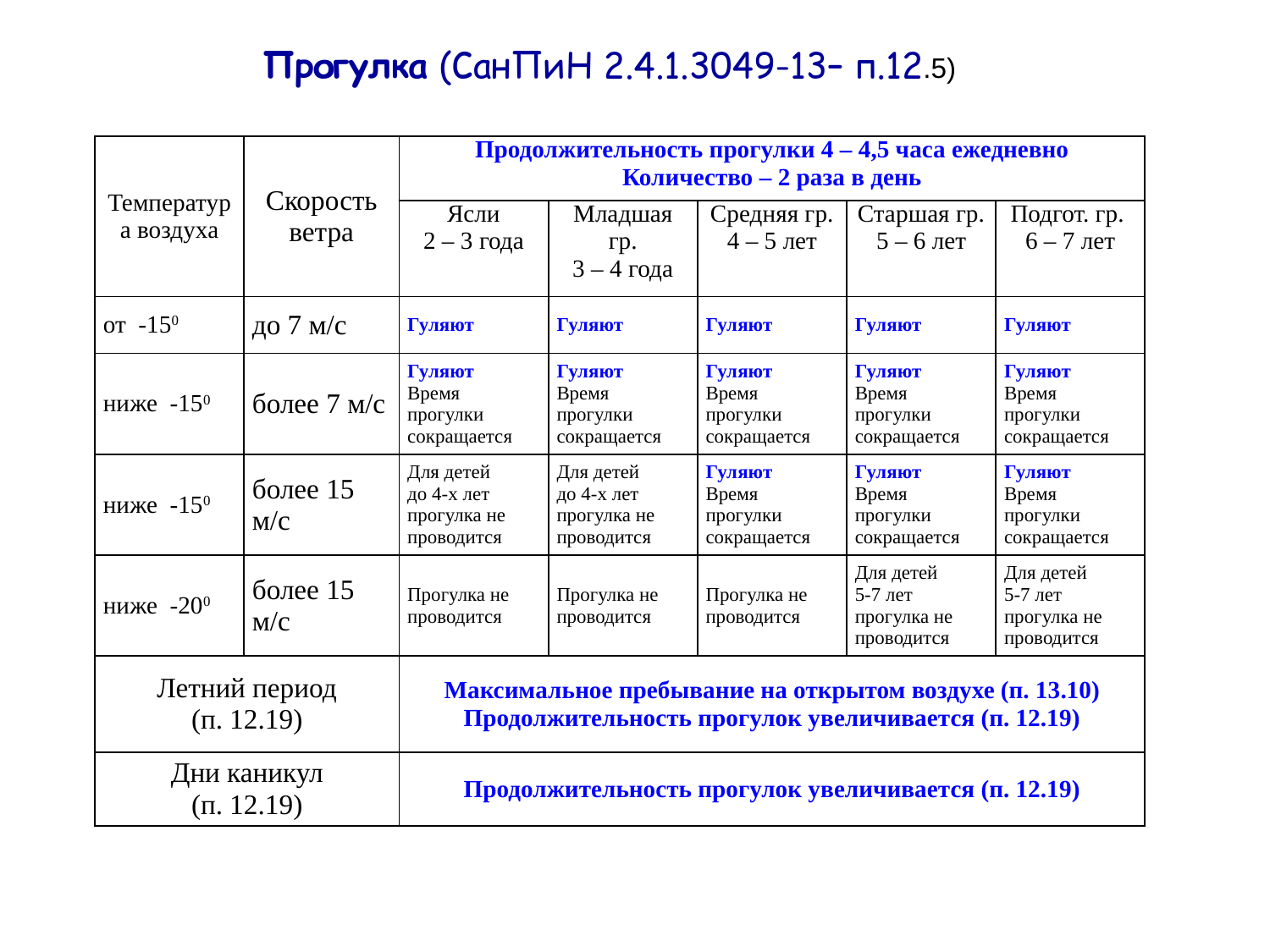

Прогулка (СанПиН 2.4.1.3049-13– п.12.5)

| Температура воздуха | Скорость ветра | Продолжительность прогулки 4 – 4,5 часа ежедневно Количество – 2 раза в день |  |  |  |  |
| --- | --- | --- | --- | --- | --- | --- |
|  |  | Ясли 2 – 3 года | Младшая гр. 3 – 4 года | Средняя гр. 4 – 5 лет | Старшая гр. 5 – 6 лет | Подгот. гр. 6 – 7 лет |
| от -150 | до 7 м/с | Гуляют | Гуляют | Гуляют | Гуляют | Гуляют |
| ниже -150 | более 7 м/с | Гуляют Время прогулки сокращается | Гуляют Время прогулки сокращается | Гуляют Время прогулки сокращается | Гуляют Время прогулки сокращается | Гуляют Время прогулки сокращается |
| ниже -150 | более 15 м/с | Для детей до 4-х лет прогулка не проводится | Для детей до 4-х лет прогулка не проводится | Гуляют Время прогулки сокращается | Гуляют Время прогулки сокращается | Гуляют Время прогулки сокращается |
| ниже -200 | более 15 м/с | Прогулка не проводится | Прогулка не проводится | Прогулка не проводится | Для детей 5-7 лет прогулка не проводится | Для детей 5-7 лет прогулка не проводится |
| Летний период (п. 12.19) |  | Максимальное пребывание на открытом воздухе (п. 13.10) Продолжительность прогулок увеличивается (п. 12.19) |  |  |  |  |
| Дни каникул (п. 12.19) |  | Продолжительность прогулок увеличивается (п. 12.19) |  |  |  |  |